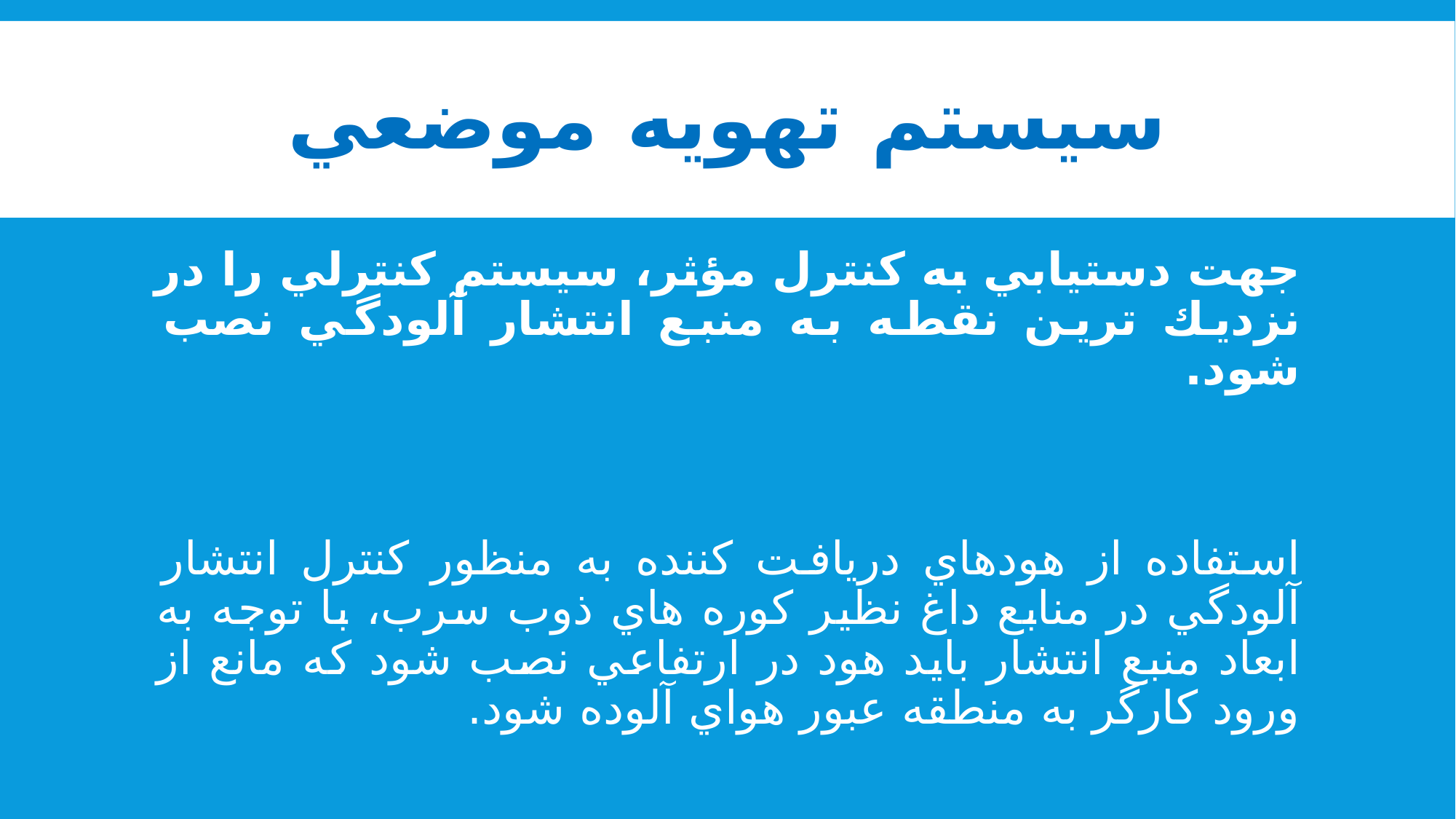

# سيستم تهويه موضعي
جهت دستيابي به كنترل مؤثر، سيستم كنترلي را در نزديك ترين نقطه به منبع انتشار آلودگي نصب شود.

استفاده از هودهاي دريافت كننده به منظور كنترل انتشار آلودگي در منابع داغ نظير كوره هاي ذوب سرب، با توجه به ابعاد منبع انتشار بايد هود در ارتفاعي نصب شود كه مانع از ورود كارگر به منطقه عبور هواي آلوده شود.